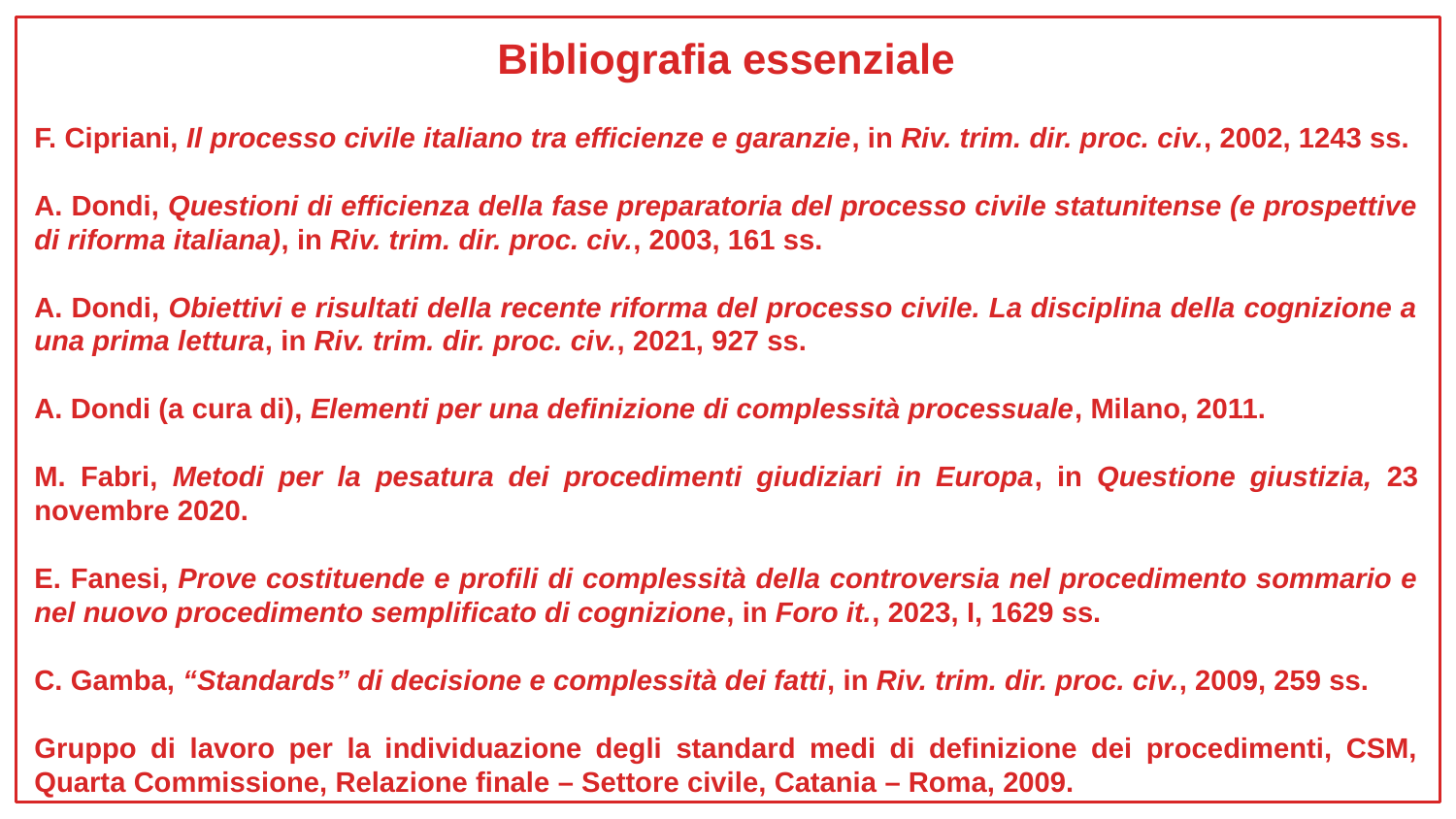

Bibliografia essenziale

F. Cipriani, Il processo civile italiano tra efficienze e garanzie, in Riv. trim. dir. proc. civ., 2002, 1243 ss.

A. Dondi, Questioni di efficienza della fase preparatoria del processo civile statunitense (e prospettive di riforma italiana), in Riv. trim. dir. proc. civ., 2003, 161 ss.

A. Dondi, Obiettivi e risultati della recente riforma del processo civile. La disciplina della cognizione a una prima lettura, in Riv. trim. dir. proc. civ., 2021, 927 ss.

A. Dondi (a cura di), Elementi per una definizione di complessità processuale, Milano, 2011.

M. Fabri, Metodi per la pesatura dei procedimenti giudiziari in Europa, in Questione giustizia, 23 novembre 2020.

E. Fanesi, Prove costituende e profili di complessità della controversia nel procedimento sommario e nel nuovo procedimento semplificato di cognizione, in Foro it., 2023, I, 1629 ss.

C. Gamba, “Standards” di decisione e complessità dei fatti, in Riv. trim. dir. proc. civ., 2009, 259 ss.

Gruppo di lavoro per la individuazione degli standard medi di definizione dei procedimenti, CSM, Quarta Commissione, Relazione finale – Settore civile, Catania – Roma, 2009.